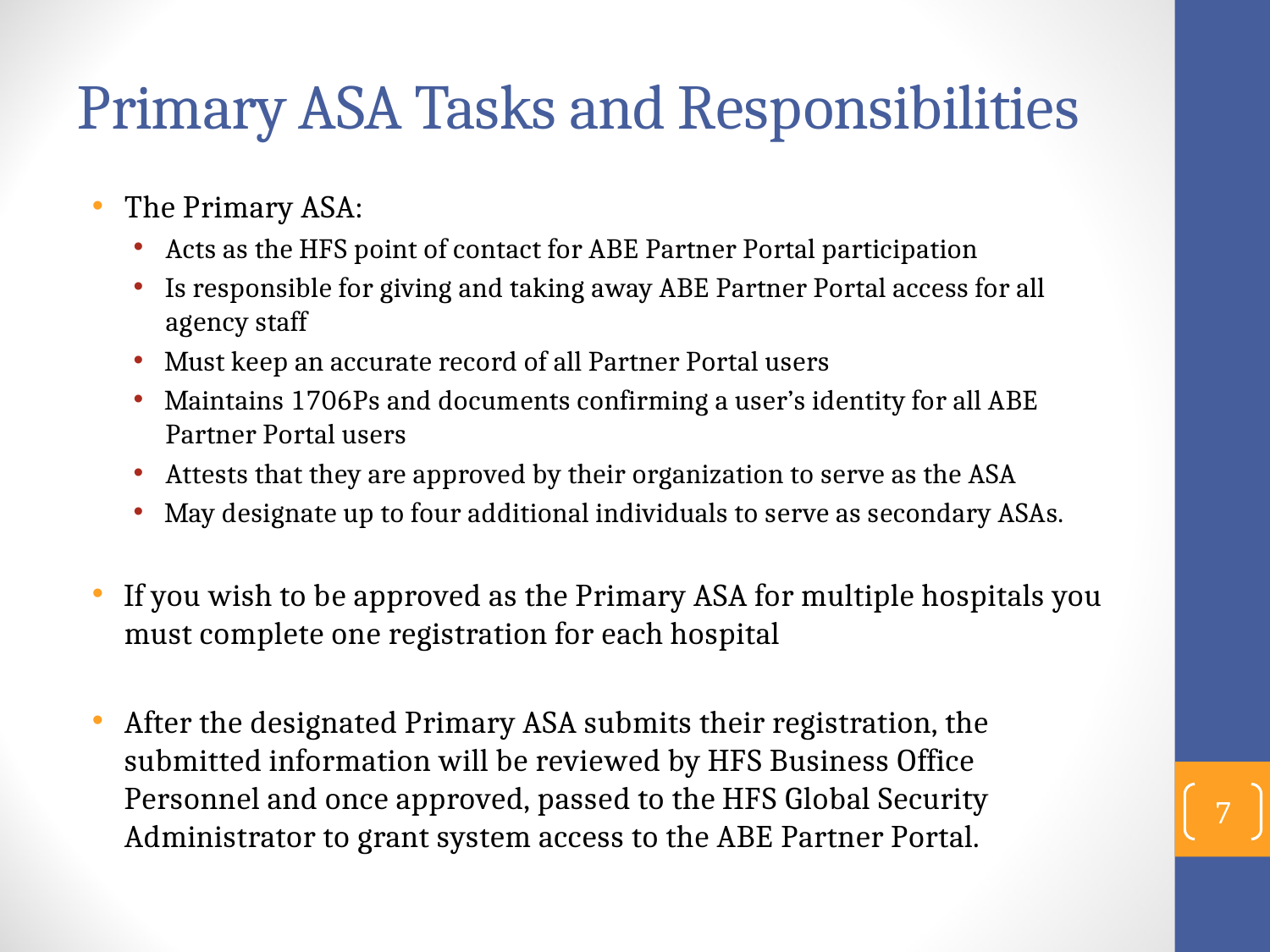

# Primary ASA Tasks and Responsibilities
The Primary ASA:
Acts as the HFS point of contact for ABE Partner Portal participation
Is responsible for giving and taking away ABE Partner Portal access for all agency staff
Must keep an accurate record of all Partner Portal users
Maintains 1706Ps and documents confirming a user’s identity for all ABE Partner Portal users
Attests that they are approved by their organization to serve as the ASA
May designate up to four additional individuals to serve as secondary ASAs.

If you wish to be approved as the Primary ASA for multiple hospitals you must complete one registration for each hospital

After the designated Primary ASA submits their registration, the submitted information will be reviewed by HFS Business Office Personnel and once approved, passed to the HFS Global Security Administrator to grant system access to the ABE Partner Portal.
7